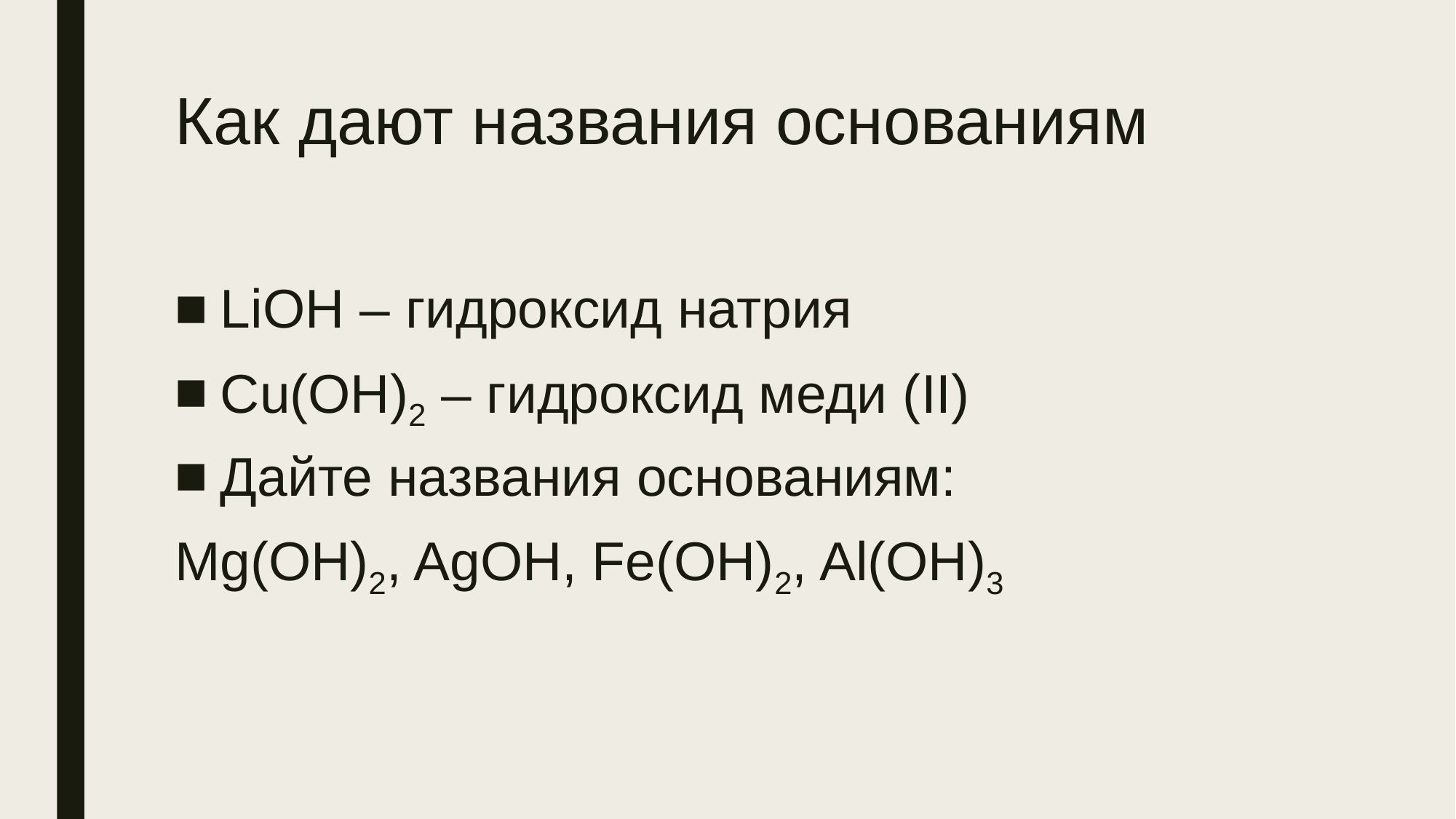

# Как дают названия основаниям
LiOH – гидроксид натрия
Cu(OH)2 – гидроксид меди (II)
Дайте названия основаниям:
Mg(OH)2, AgOH, Fe(OH)2, Al(OH)3